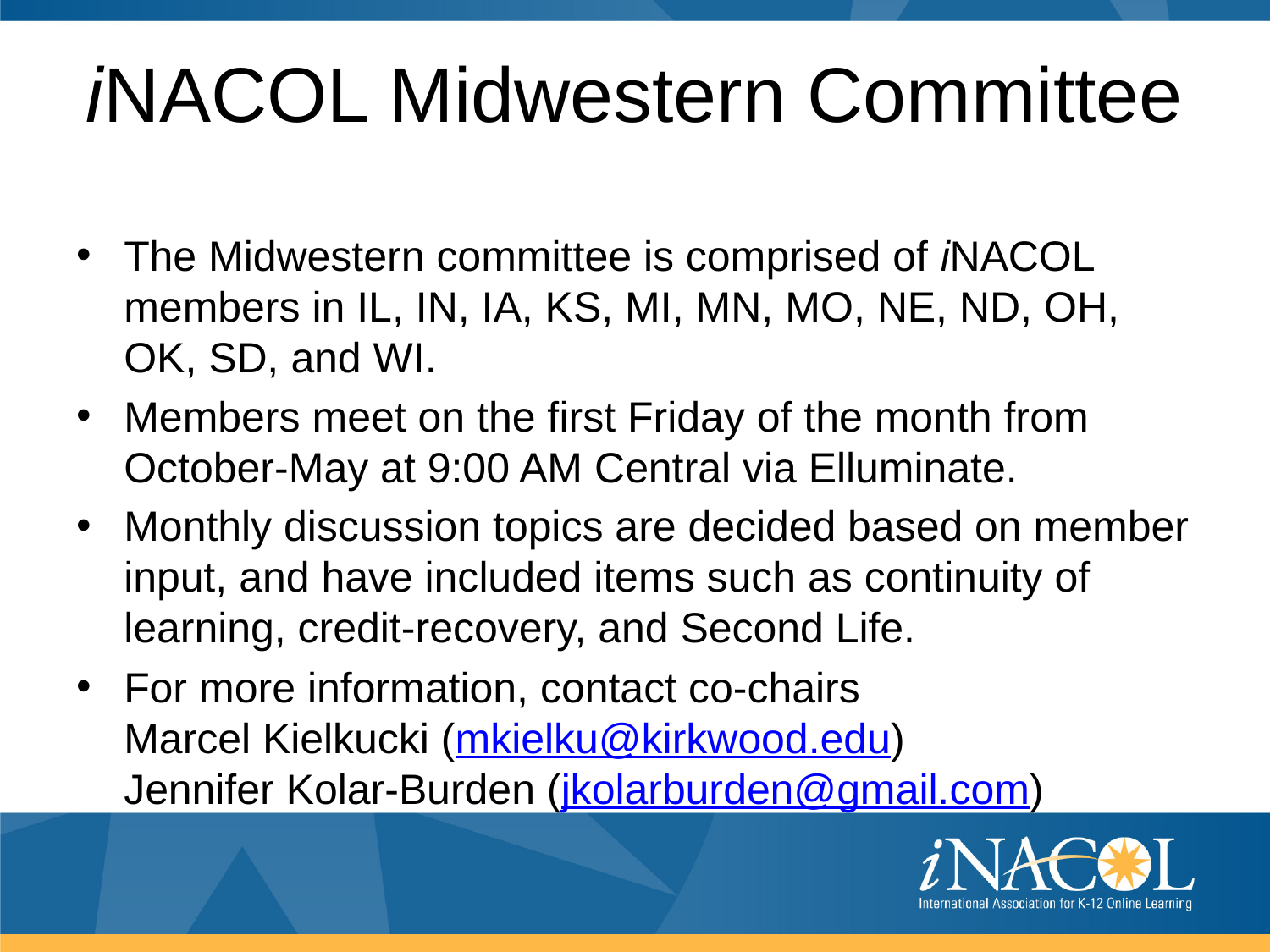

# iNACOL Midwestern Committee
The Midwestern committee is comprised of iNACOL members in IL, IN, IA, KS, MI, MN, MO, NE, ND, OH, OK, SD, and WI.
Members meet on the first Friday of the month from October-May at 9:00 AM Central via Elluminate.
Monthly discussion topics are decided based on member input, and have included items such as continuity of learning, credit-recovery, and Second Life.
For more information, contact co-chairs
Marcel Kielkucki (mkielku@kirkwood.edu)
Jennifer Kolar-Burden (jkolarburden@gmail.com)